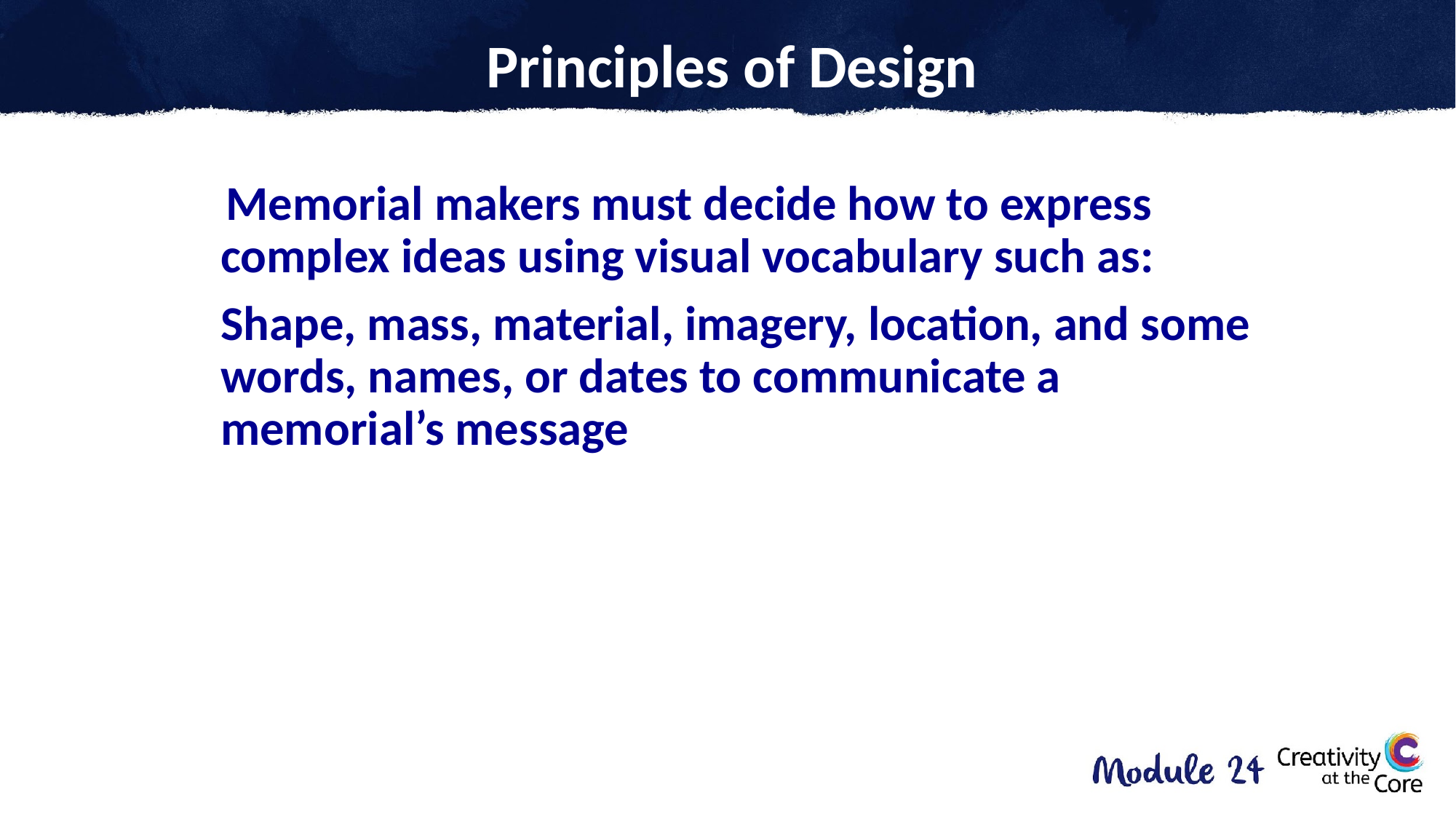

Principles of Design
   Memorial makers must decide how to express complex ideas using visual vocabulary such as:
	Shape, mass, material, imagery, location, and some words, names, or dates to communicate a memorial’s message